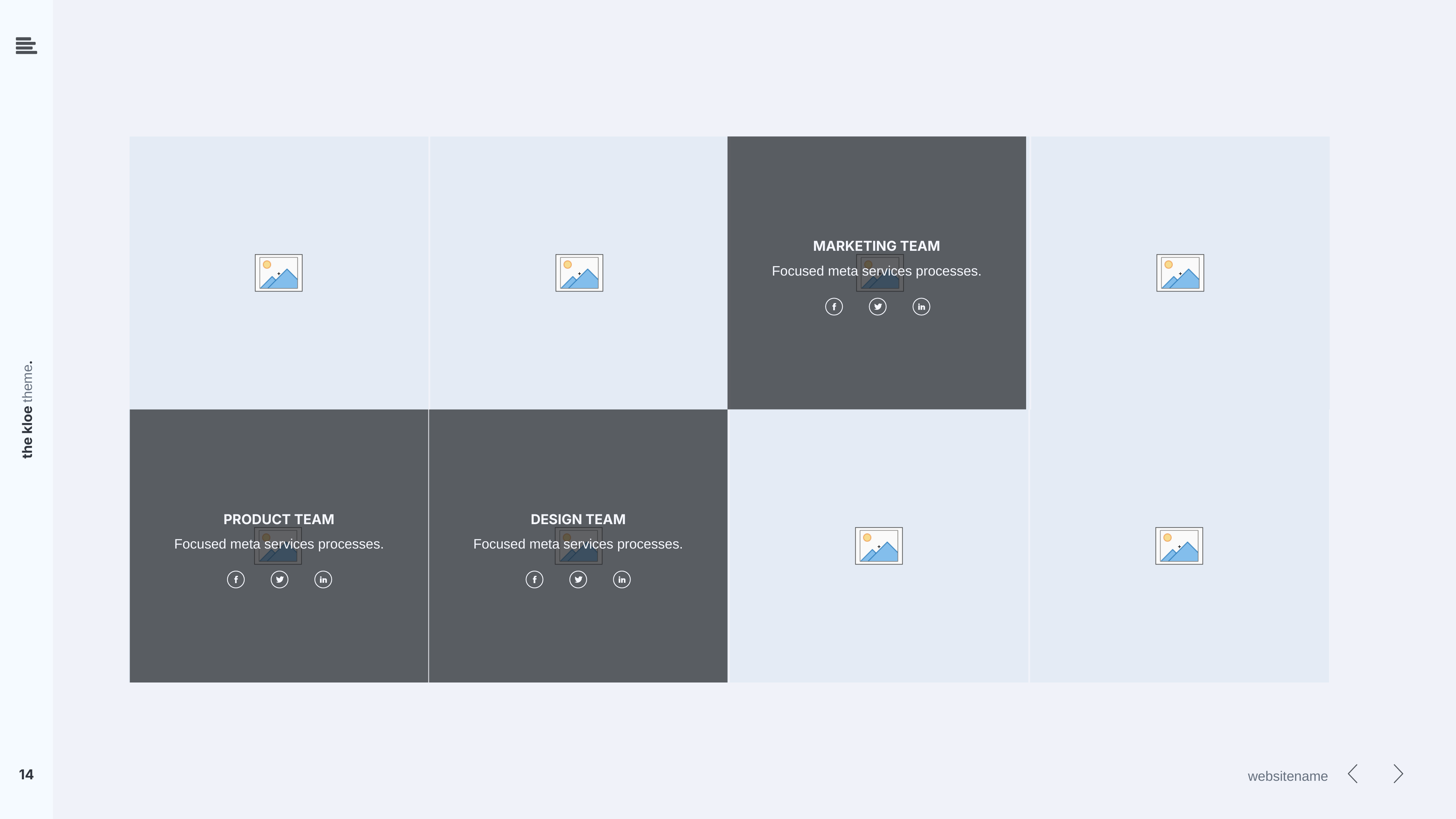

MARKETING TEAM
Focused meta services processes.

PRODUCT TEAM
Focused meta services processes.

DESIGN TEAM
Focused meta services processes.

14